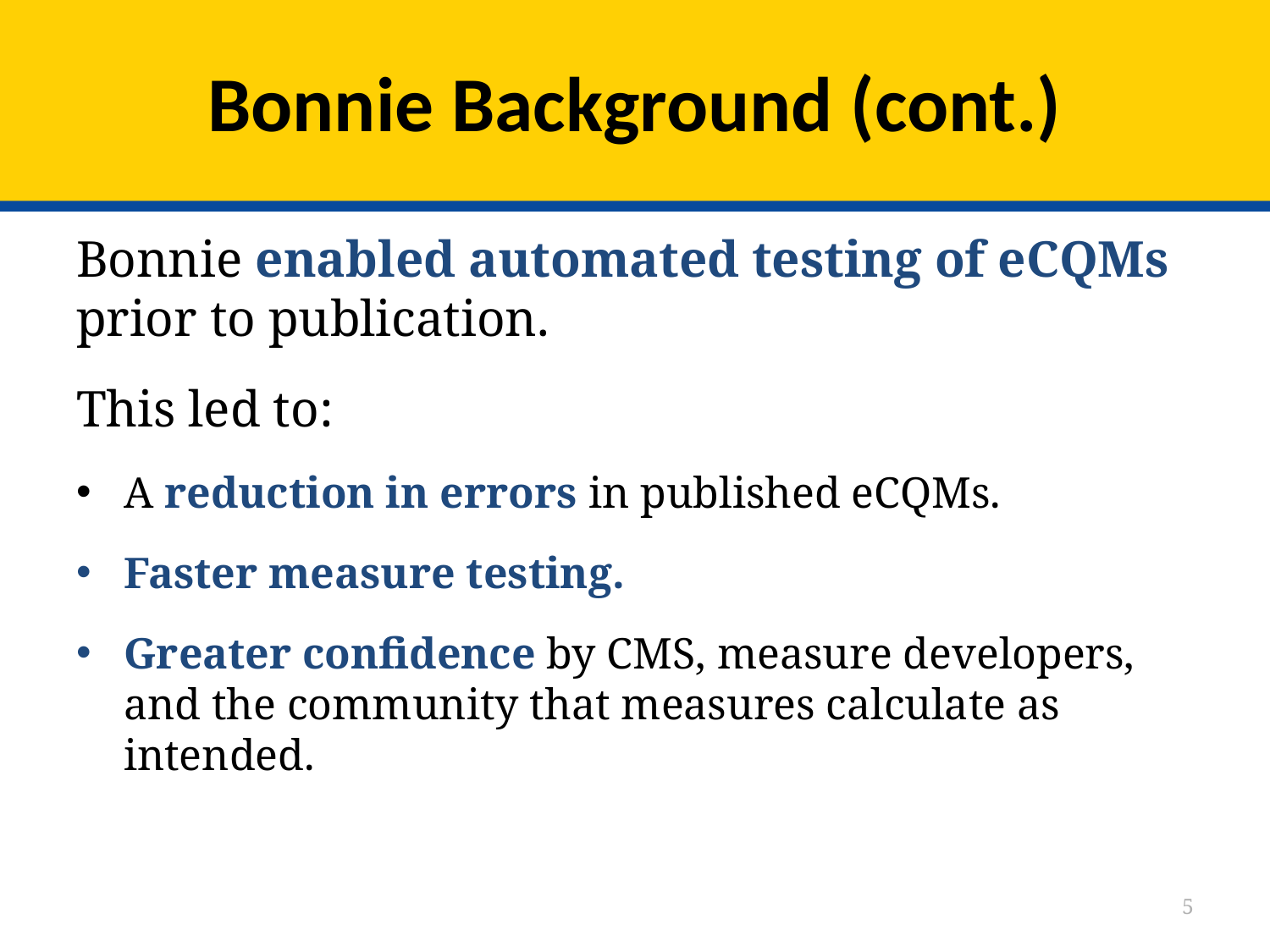

# Bonnie Background (cont.)
Bonnie enabled automated testing of eCQMs prior to publication.
This led to:
A reduction in errors in published eCQMs.
Faster measure testing.
Greater confidence by CMS, measure developers, and the community that measures calculate as intended.

5